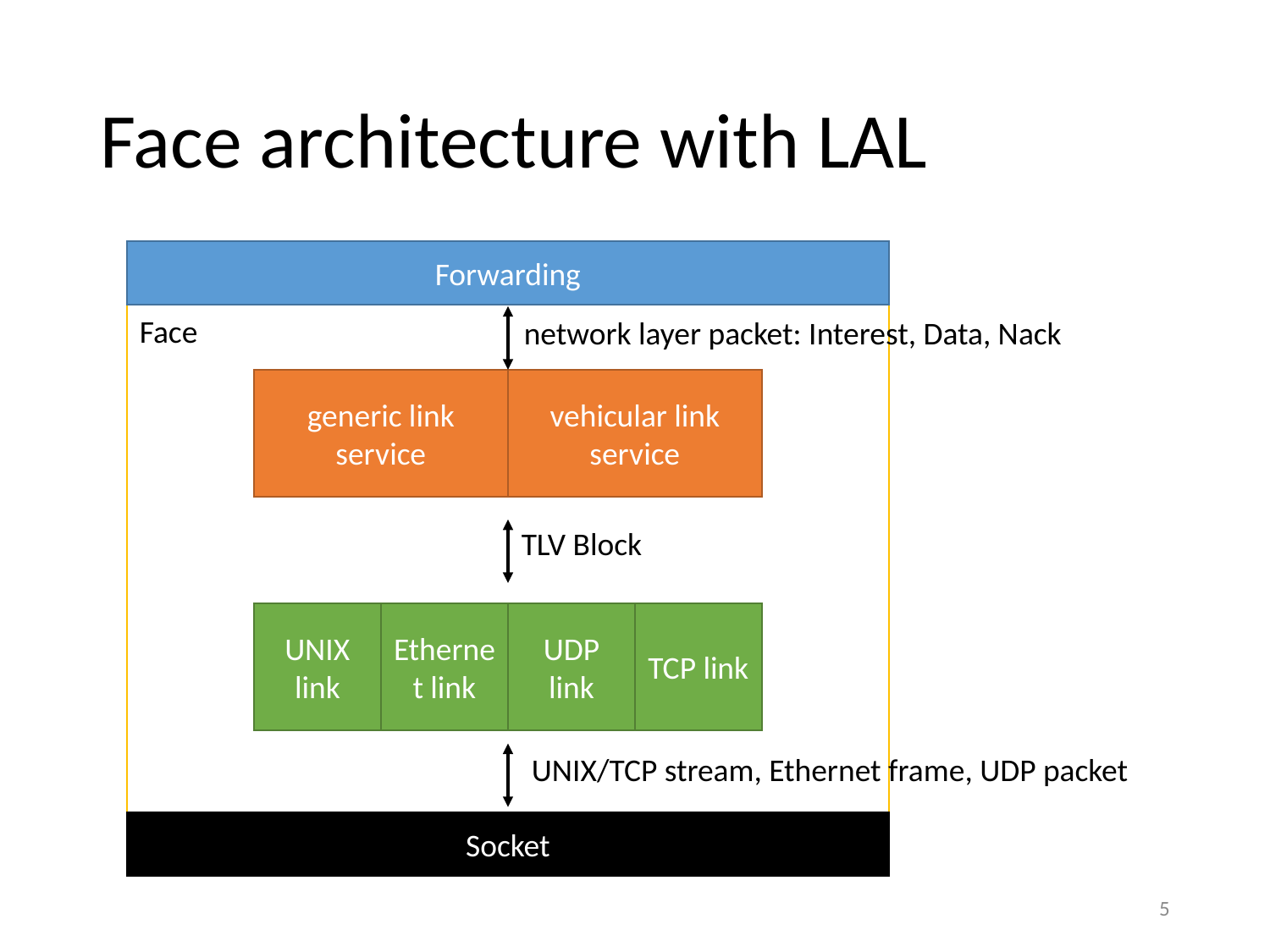

# Face architecture with LAL
Forwarding
Face
network layer packet: Interest, Data, Nack
generic link service
vehicular link service
TLV Block
UNIX link
Ethernet link
UDP link
TCP link
UNIX/TCP stream, Ethernet frame, UDP packet
Socket
5